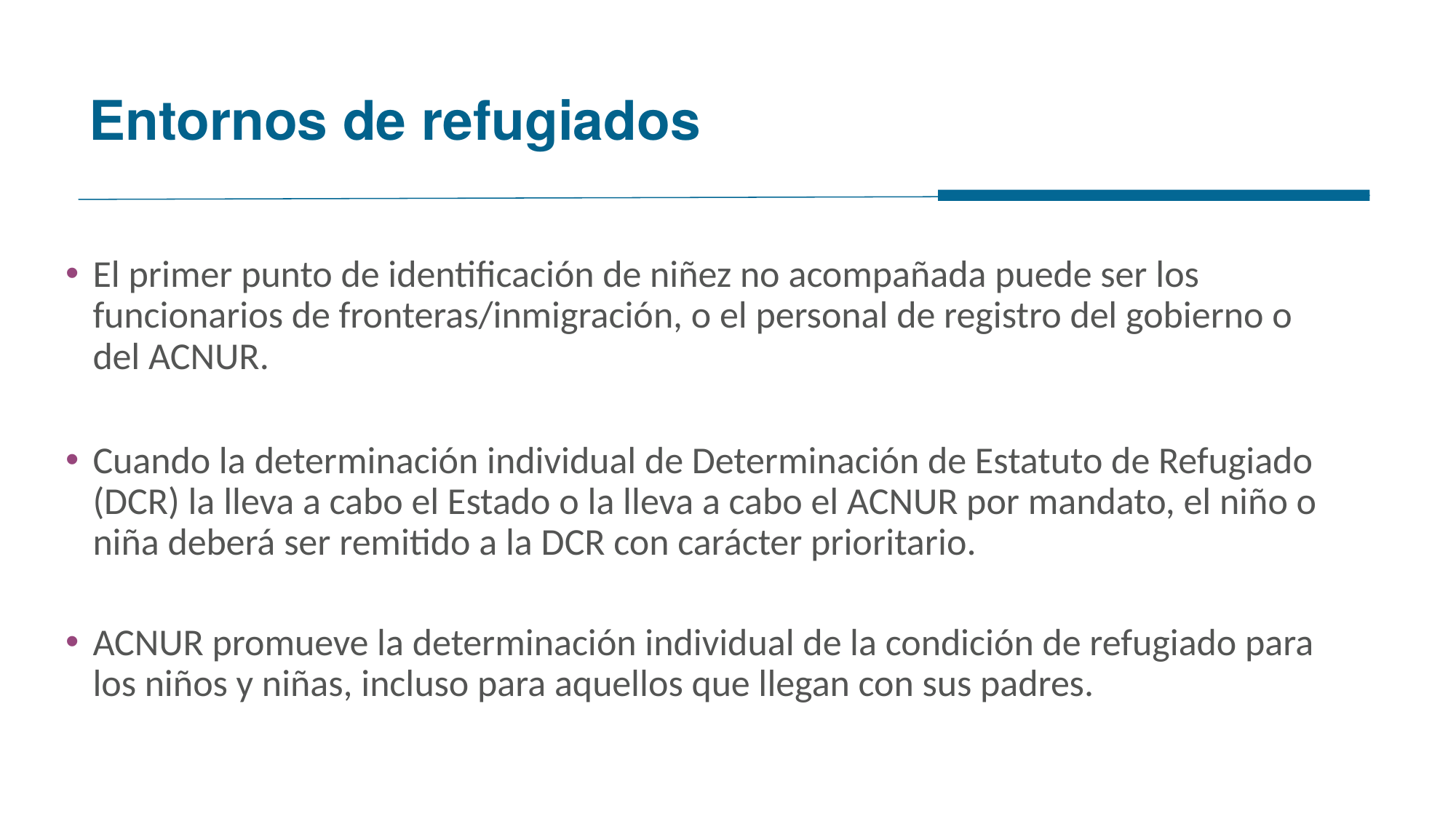

# Entornos de refugiados
El primer punto de identificación de niñez no acompañada puede ser los funcionarios de fronteras/inmigración, o el personal de registro del gobierno o del ACNUR.
Cuando la determinación individual de Determinación de Estatuto de Refugiado (DCR) la lleva a cabo el Estado o la lleva a cabo el ACNUR por mandato, el niño o niña deberá ser remitido a la DCR con carácter prioritario.
ACNUR promueve la determinación individual de la condición de refugiado para los niños y niñas, incluso para aquellos que llegan con sus padres.